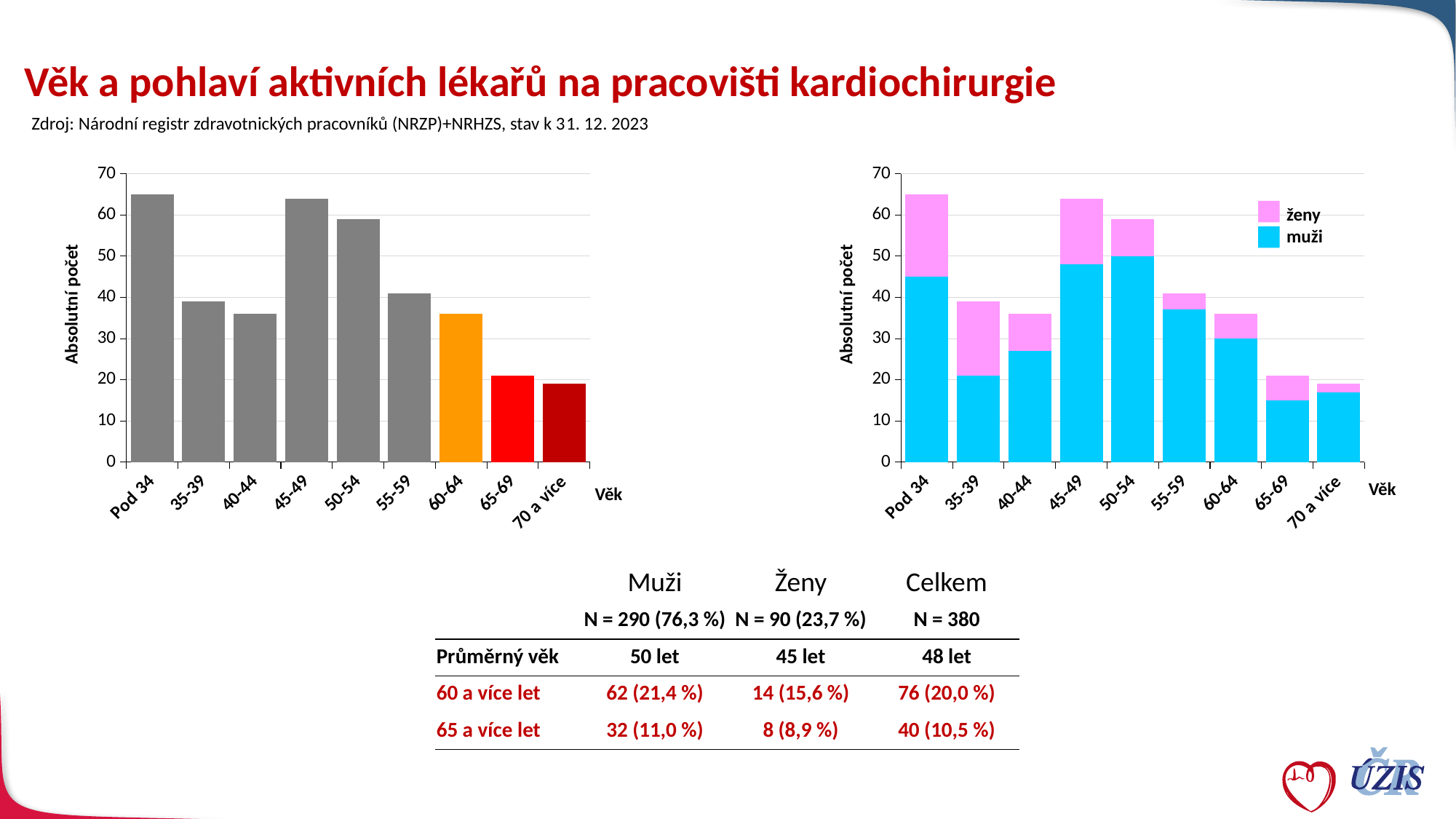

# Věk a pohlaví aktivních lékařů na pracovišti kardiochirurgie
Zdroj: Národní registr zdravotnických pracovníků (NRZP)+NRHZS, stav k 31. 12. 2023

### Chart

| Category | celkem |
|---|---|
| Pod 34 | 65.0 |
| 35-39 | 39.0 |
| 40-44 | 36.0 |
| 45-49 | 64.0 |
| 50-54 | 59.0 |
| 55-59 | 41.0 |
| 60-64 | 36.0 |
| 65-69 | 21.0 |
| 70 a více | 19.0 |

### Chart

| Category | m | ž |
|---|---|---|
| Pod 34 | 45.0 | 20.0 |
| 35-39 | 21.0 | 18.0 |
| 40-44 | 27.0 | 9.0 |
| 45-49 | 48.0 | 16.0 |
| 50-54 | 50.0 | 9.0 |
| 55-59 | 37.0 | 4.0 |
| 60-64 | 30.0 | 6.0 |
| 65-69 | 15.0 | 6.0 |
| 70 a více | 17.0 | 2.0 |
ženy
muži

Absolutní počet
Absolutní počet
Věk
Věk
|  | Muži | Ženy | Celkem |
| --- | --- | --- | --- |
|  | N = 290 (76,3 %) | N = 90 (23,7 %) | N = 380 |
| Průměrný věk | 50 let | 45 let | 48 let |
| 60 a více let | 62 (21,4 %) | 14 (15,6 %) | 76 (20,0 %) |
| 65 a více let | 32 (11,0 %) | 8 (8,9 %) | 40 (10,5 %) |